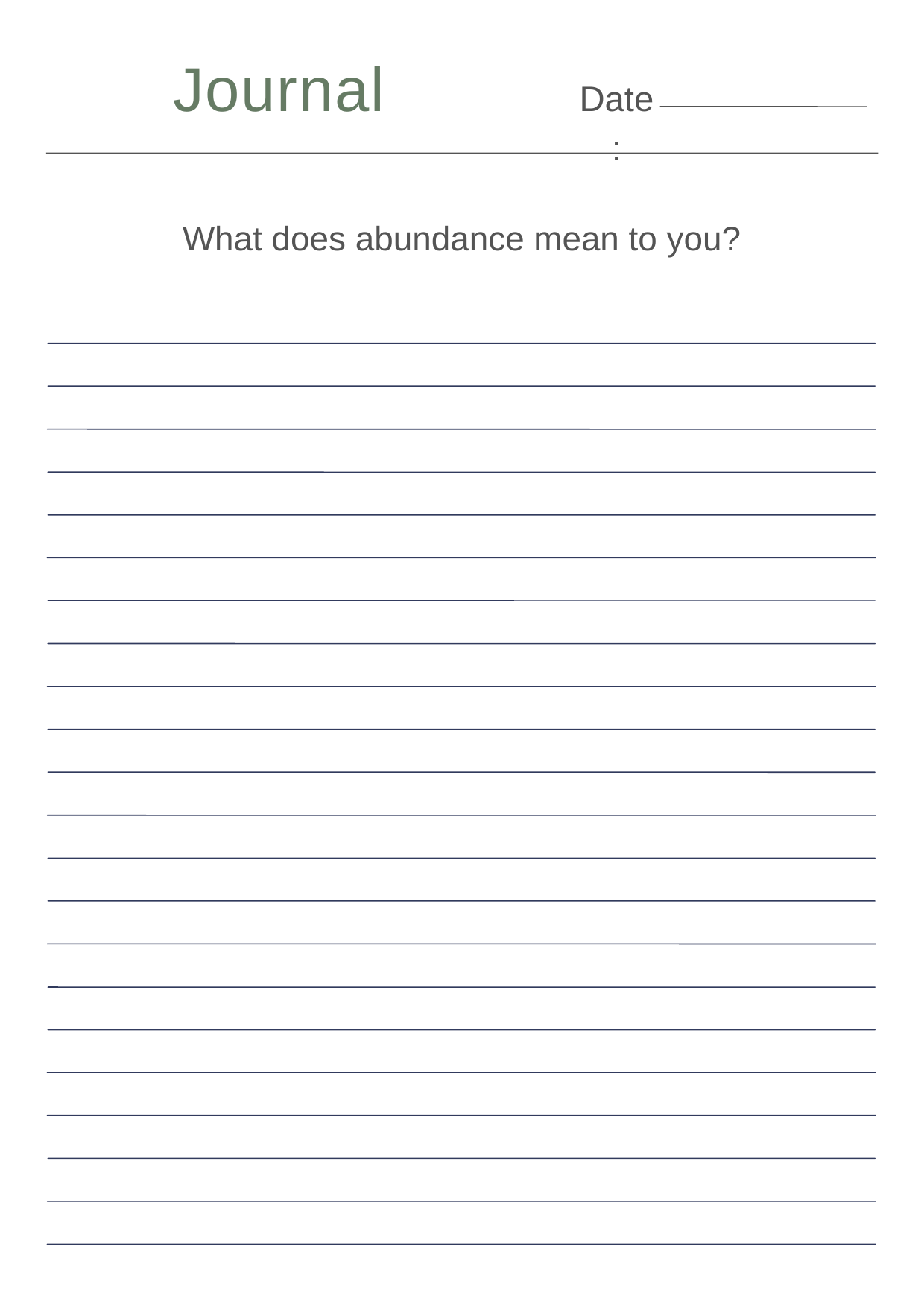

Journal
Date:

What does abundance mean to you?